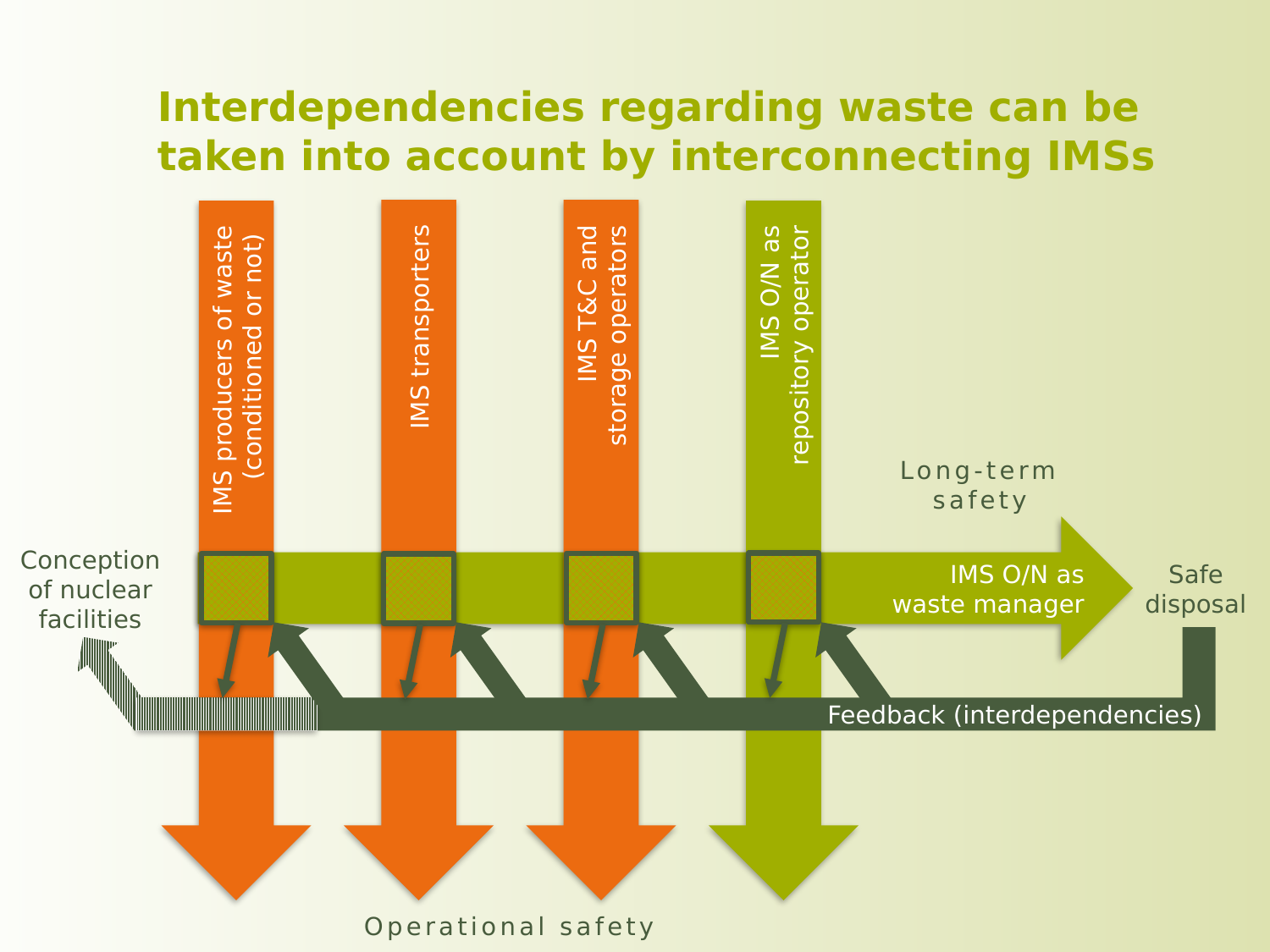

Interdependencies regarding waste can be taken into account by interconnecting IMSs
IMS transporters
IMS T&C and
storage operators
IMS producers of waste
(conditioned or not)
IMS O/N as
repository operator
IMS O/N as
waste manager
Conception of nuclear facilities
Safe disposal

Feedback (interdependencies)

Operational safety
Long-term safety